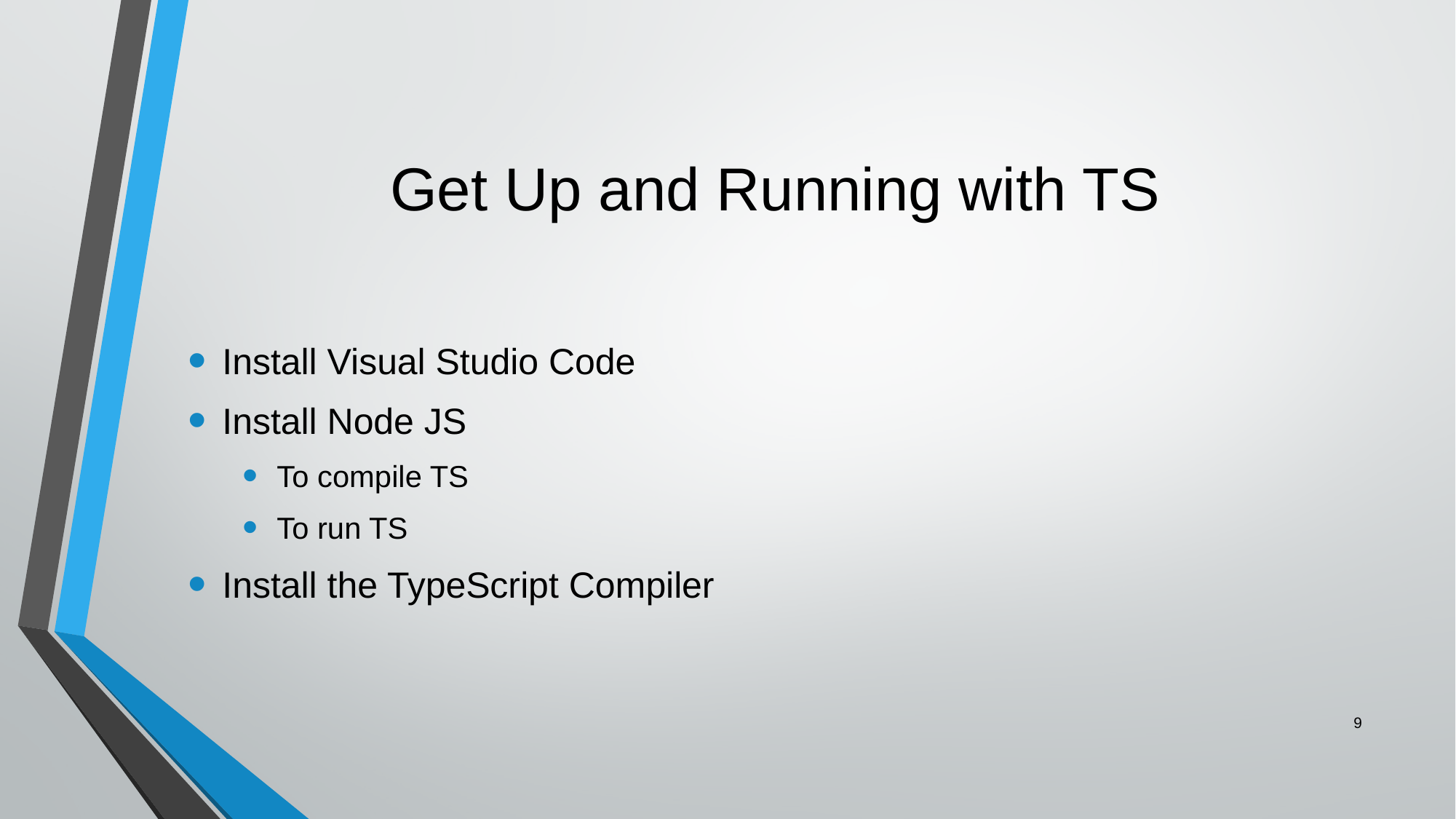

# Get Up and Running with TS
Install Visual Studio Code
Install Node JS
To compile TS
To run TS
Install the TypeScript Compiler

9